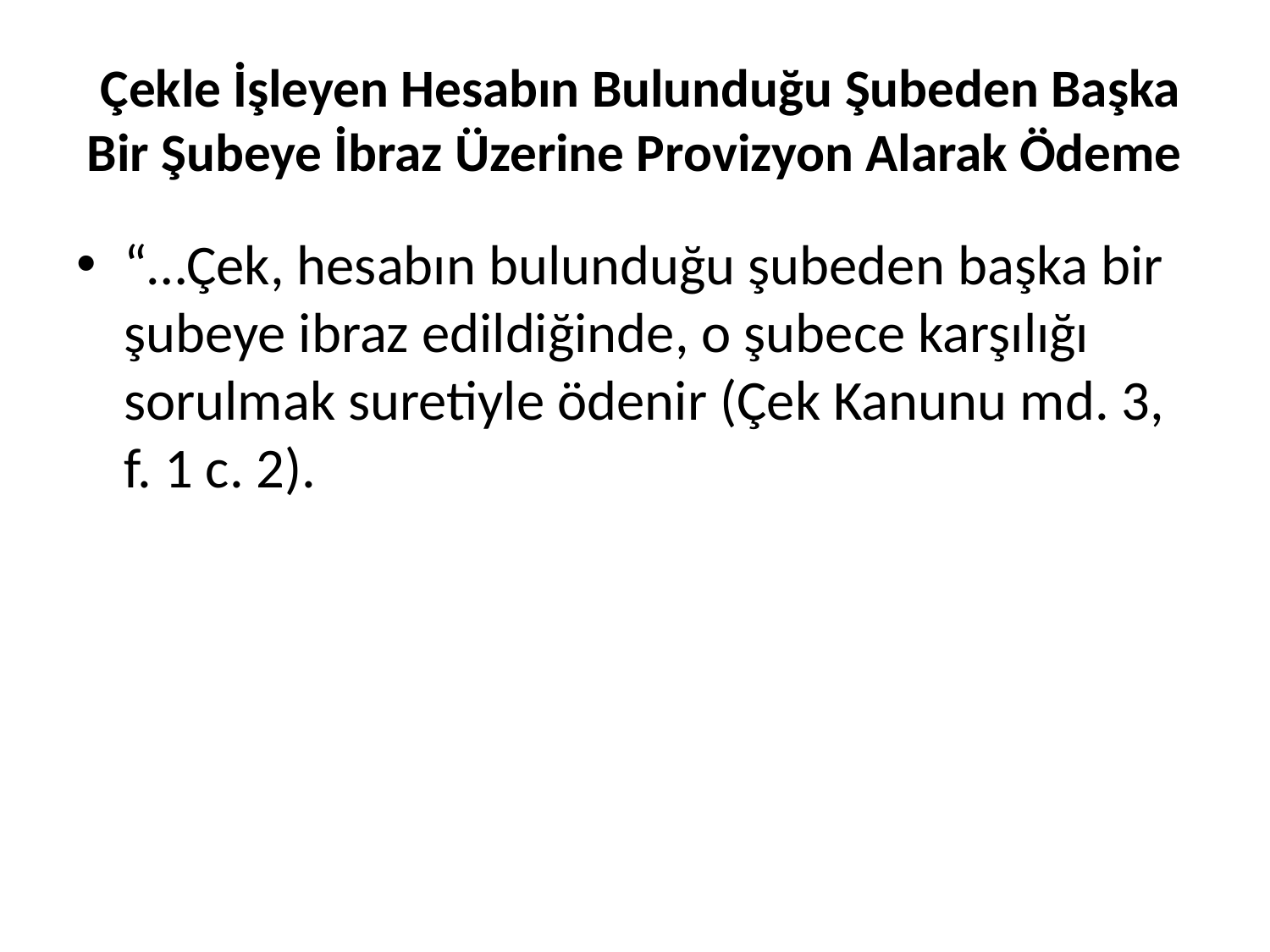

# Çekle İşleyen Hesabın Bulunduğu Şubeden Başka Bir Şubeye İbraz Üzerine Provizyon Alarak Ödeme
“…Çek, hesabın bulunduğu şubeden başka bir şubeye ibraz edildiğinde, o şubece karşılığı sorulmak suretiyle ödenir (Çek Kanunu md. 3, f. 1 c. 2).